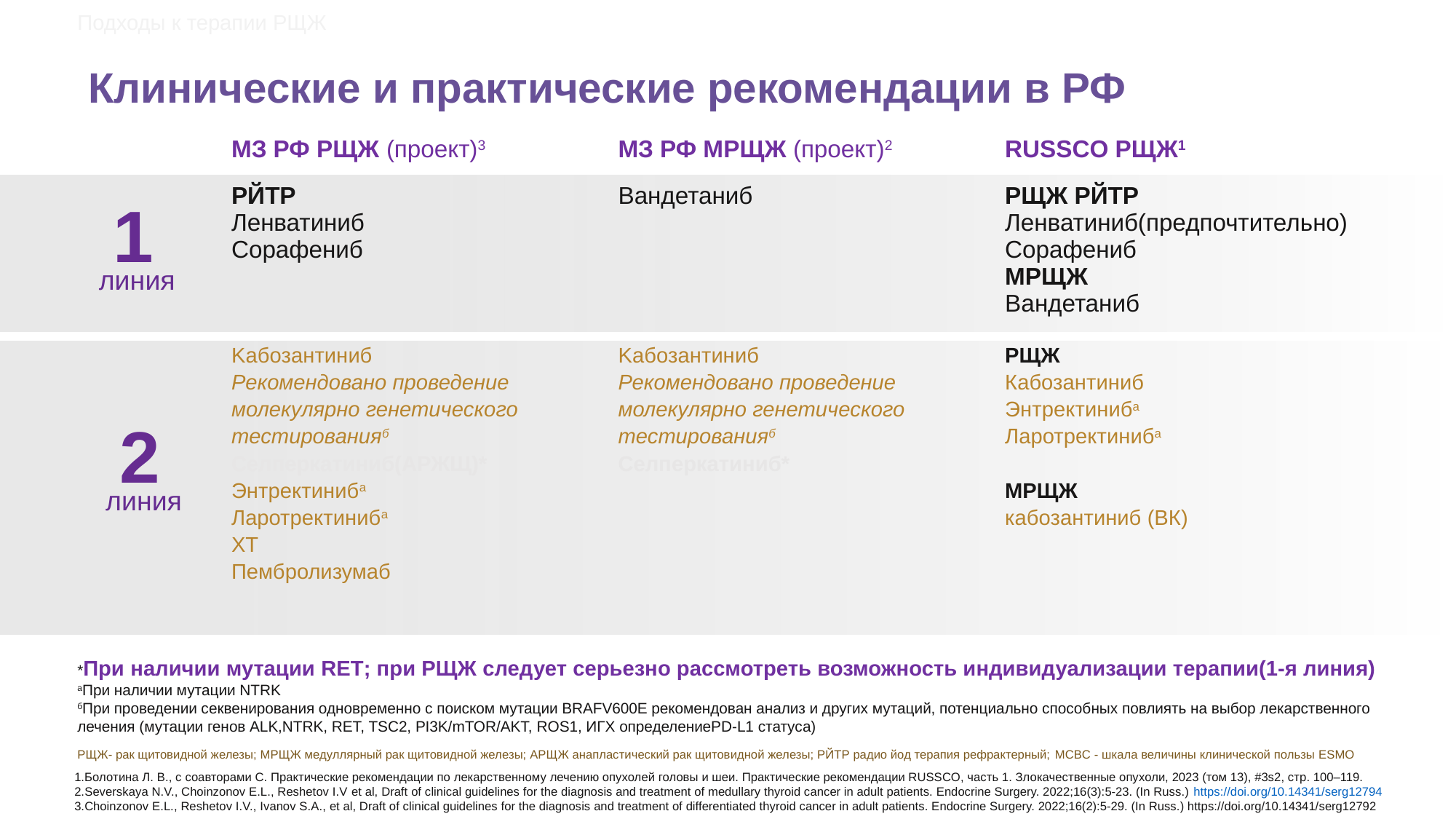

Подходы к терапии РЩЖ
# Клинические и практические рекомендации в РФ
|  | МЗ РФ РЩЖ (проект)3 | МЗ РФ МРЩЖ (проект)2 | RUSSCO РЩЖ1 |
| --- | --- | --- | --- |
|  | РЙТР Ленватиниб Сорафениб | Вандетаниб | РЩЖ РЙТР Ленватиниб(предпочтительно) Сорафениб МРЩЖ Вандетаниб |
|  | Kабозантиниб Рекомендовано проведение молекулярно генетического тестированияб Селперкатиниб(АРЖЩ)\* Энтректиниба Ларотректиниба ХТ Пембролизумаб | Kабозантиниб Рекомендовано проведение молекулярно генетического тестированияб Селперкатиниб\* | РЩЖ Кабозантиниб Энтректиниба Ларотректиниба МРЩЖ кабозантиниб (ВК) |

1
 линия

2
 линия
*При наличии мутации RET; при РЩЖ следует серьезно рассмотреть возможность индивидуализации терапии(1-я линия)
аПри наличии мутации NTRK
бПри проведении секвенирования одновременно с поиском мутации BRAFV600E рекомендован анализ и других мутаций, потенциально способных повлиять на выбор лекарственного лечения (мутации генов ALK,NTRK, RET, TSC2, PI3K/mTOR/AKT, ROS1, ИГХ определениеPD-L1 статуса)
РЩЖ- рак щитовидной железы; МРЩЖ медуллярный рак щитовидной железы; АРЩЖ анапластический рак щитовидной железы; РЙТР радио йод терапия рефрактерный; MCBC - шкала величины клинической пользы ESMO
1.Болотина Л. В., с соавторами С. Практические рекомендации по лекарственному лечению опухолей головы и шеи. Практические рекомендации RUSSCO, часть 1. Злокачественные опухоли, 2023 (том 13), #3s2, стр. 100–119.
2.Severskaya N.V., Choinzonov E.L., Reshetov I.V et al, Draft of clinical guidelines for the diagnosis and treatment of medullary thyroid cancer in adult patients. Endocrine Surgery. 2022;16(3):5-23. (In Russ.) https://doi.org/10.14341/serg12794
3.Choinzonov E.L., Reshetov I.V., Ivanov S.A., et al, Draft of clinical guidelines for the diagnosis and treatment of differentiated thyroid cancer in adult patients. Endocrine Surgery. 2022;16(2):5-29. (In Russ.) https://doi.org/10.14341/serg12792